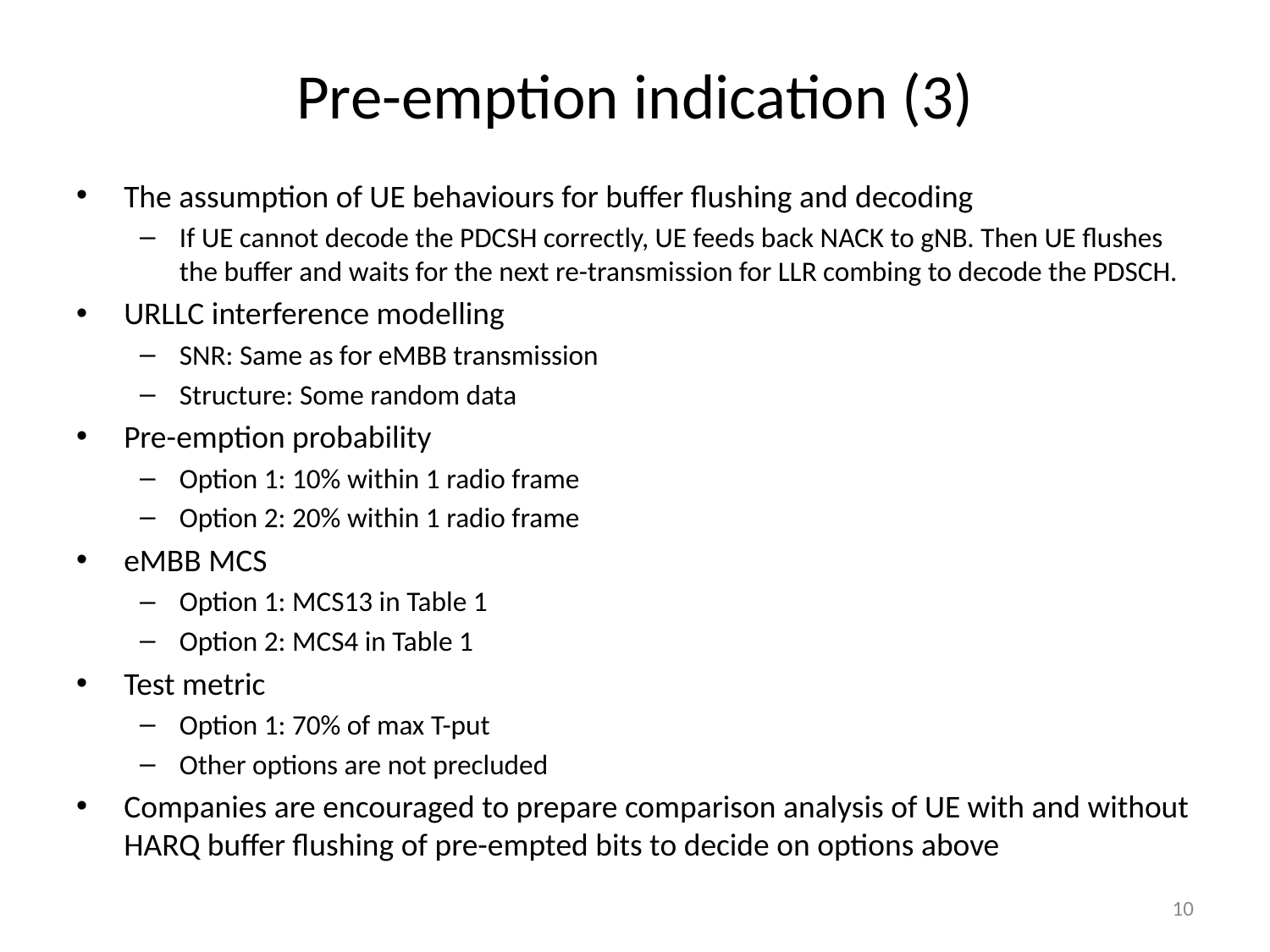

# Pre-emption indication (3)
The assumption of UE behaviours for buffer flushing and decoding
If UE cannot decode the PDCSH correctly, UE feeds back NACK to gNB. Then UE flushes the buffer and waits for the next re-transmission for LLR combing to decode the PDSCH.
URLLC interference modelling
SNR: Same as for eMBB transmission
Structure: Some random data
Pre-emption probability
Option 1: 10% within 1 radio frame
Option 2: 20% within 1 radio frame
eMBB MCS
Option 1: MCS13 in Table 1
Option 2: MCS4 in Table 1
Test metric
Option 1: 70% of max T-put
Other options are not precluded
Companies are encouraged to prepare comparison analysis of UE with and without HARQ buffer flushing of pre-empted bits to decide on options above
10